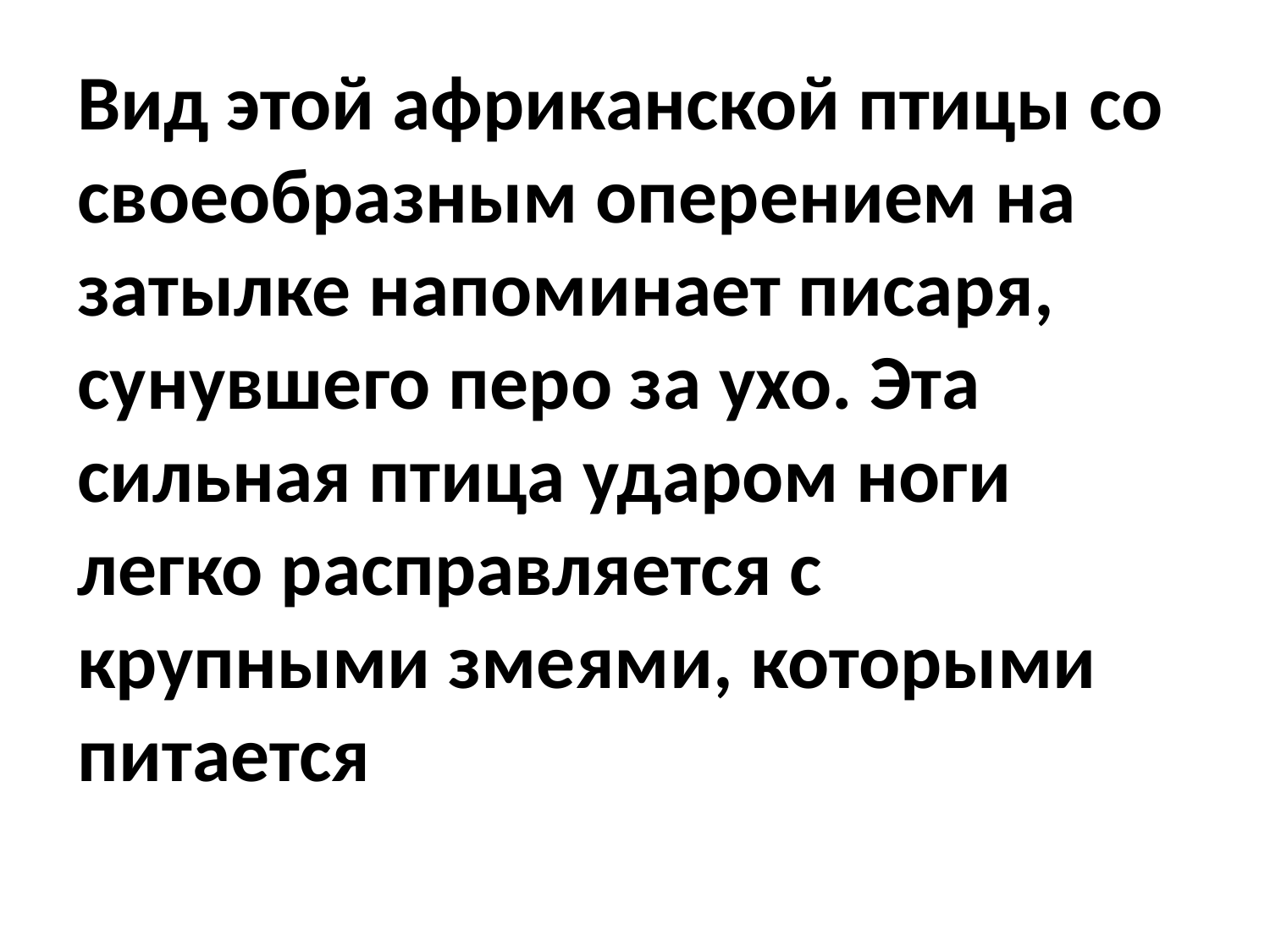

Вид этой африканской птицы со своеобразным оперением на затылке напоминает писаря, сунувшего перо за ухо. Эта сильная птица ударом ноги легко расправляется с крупными змеями, которыми питается